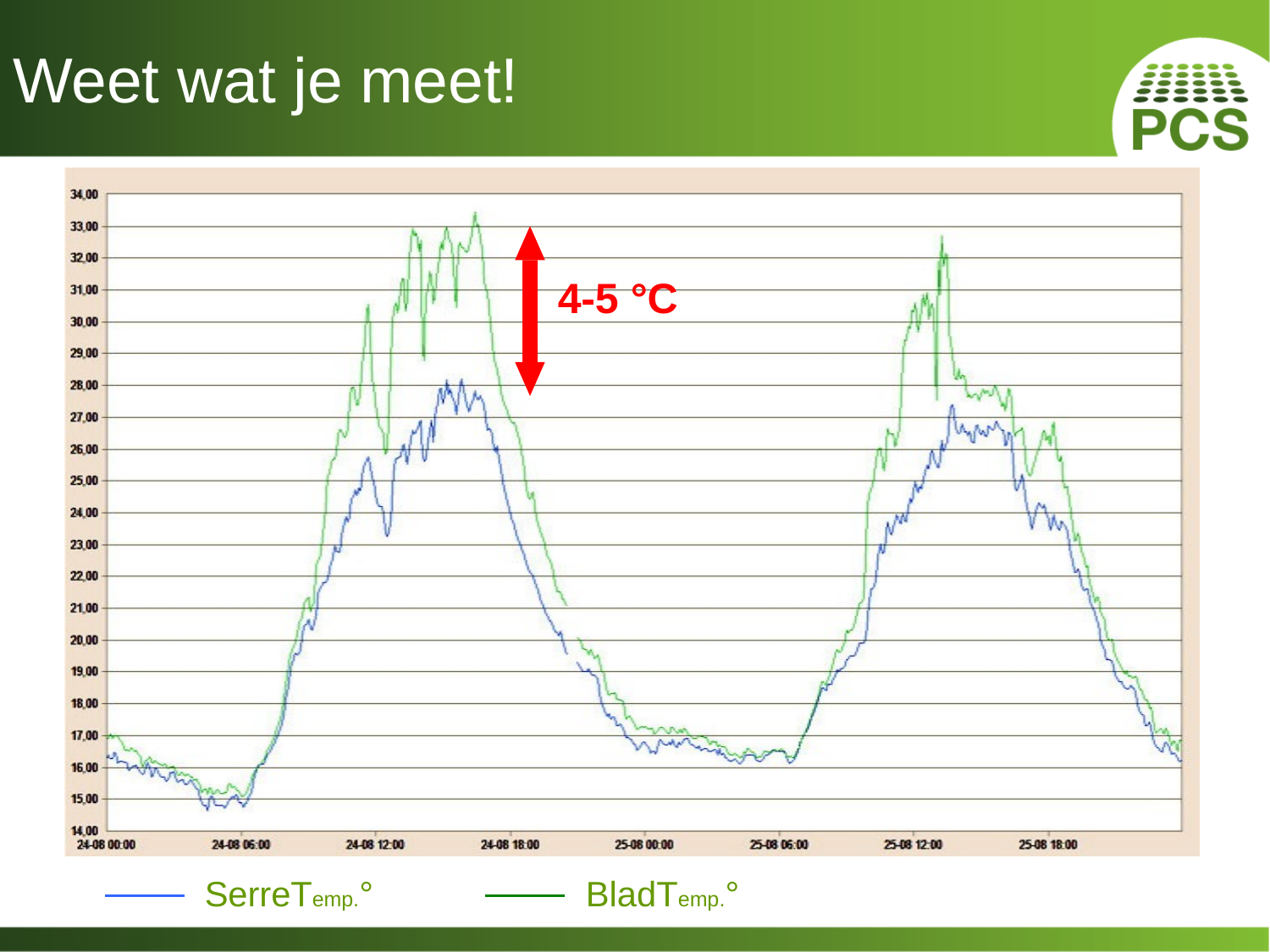

# Weet wat je meet!

4-5 °C
SerreTemp.°
BladTemp.°